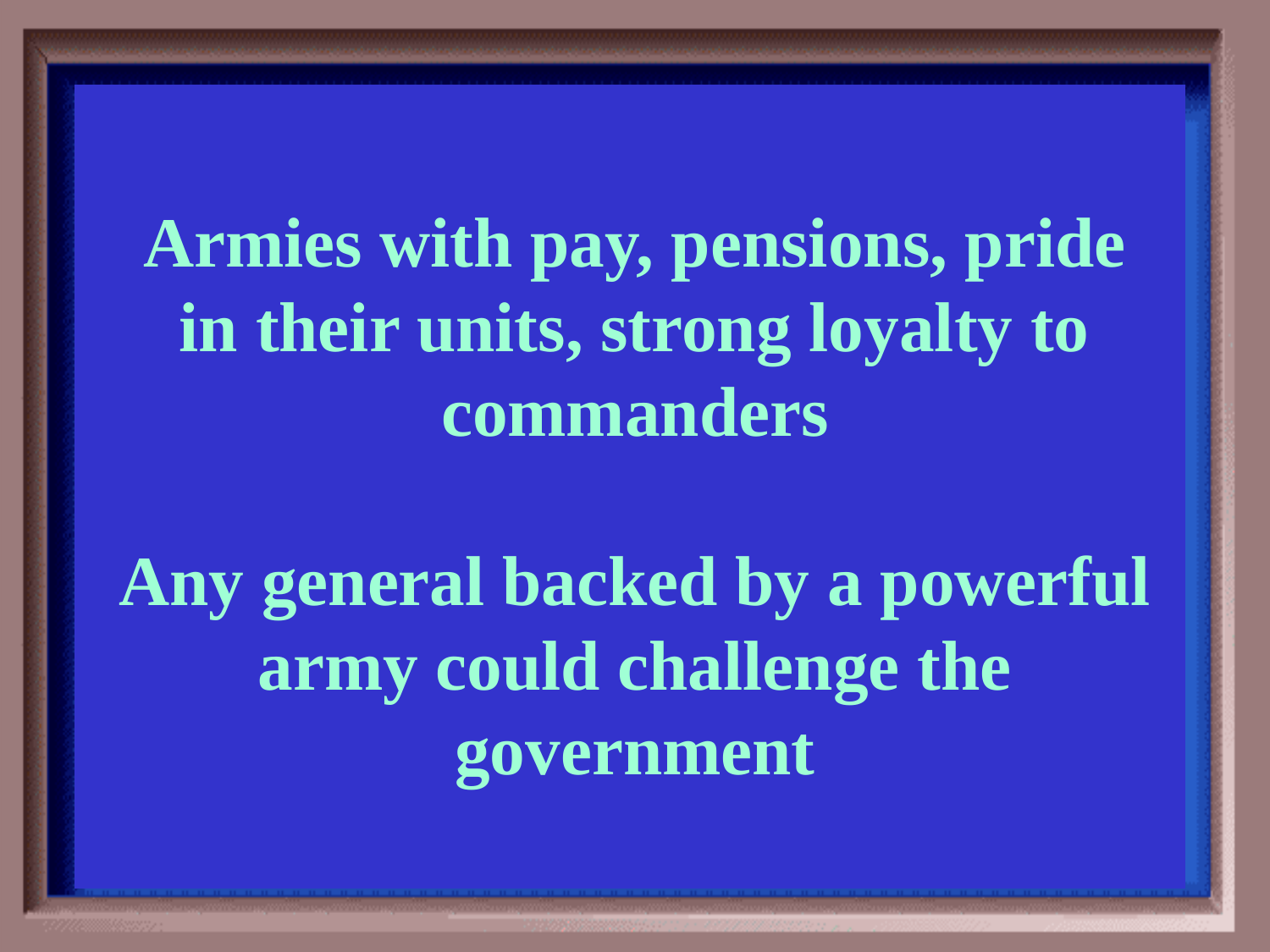

Category #5 $500 Question

Armies with pay, pensions, pride in their units, strong loyalty to commanders

Any general backed by a powerful army could challenge the government